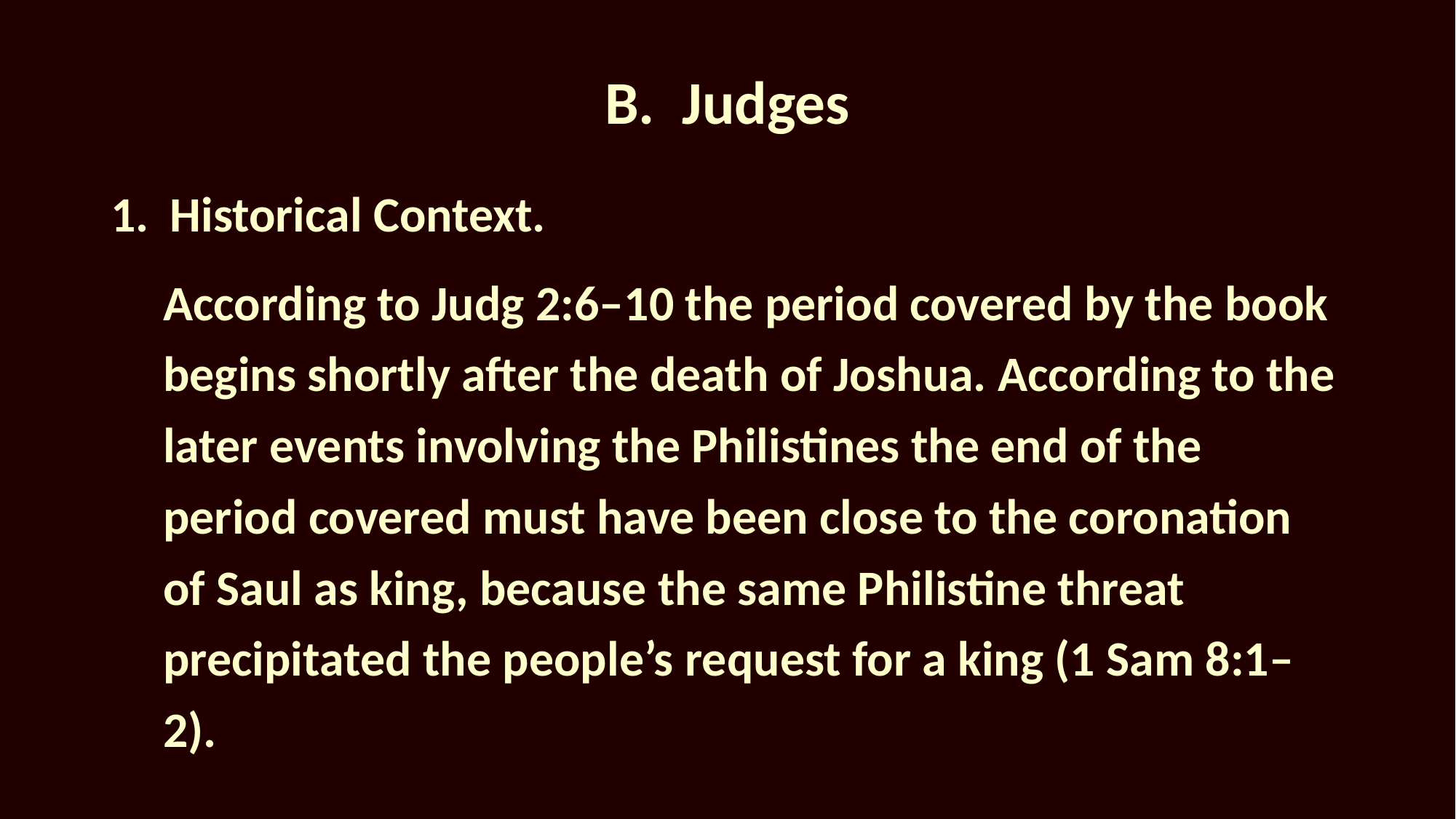

# B.  Judges
Historical Context.
According to Judg 2:6–10 the period covered by the book begins shortly after the death of Joshua. According to the later events involving the Philistines the end of the period covered must have been close to the coronation of Saul as king, because the same Philistine threat precipitated the people’s request for a king (1 Sam 8:1–2).